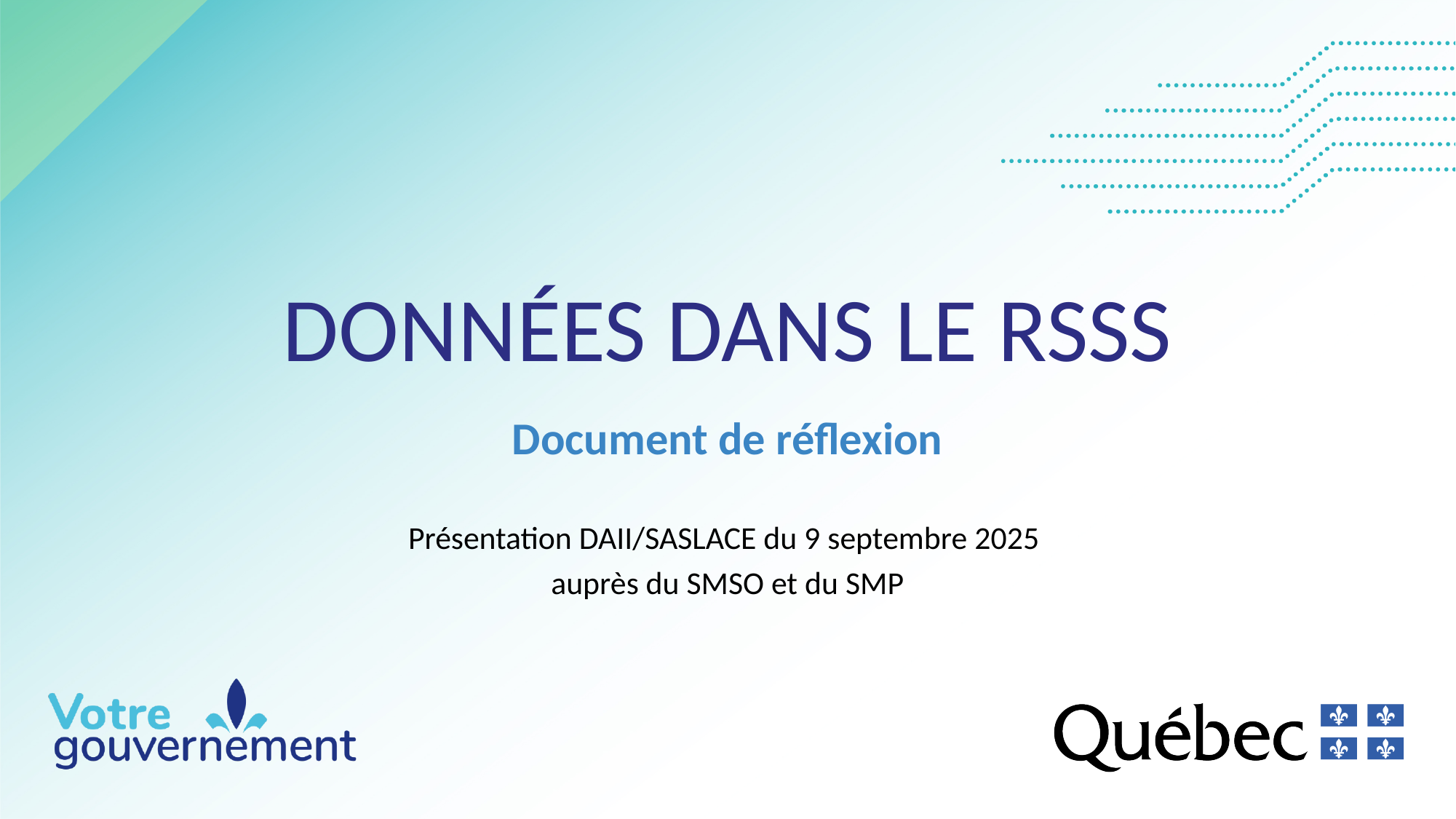

# DONNÉES DANS LE RSSS
Document de réflexion

Présentation DAII/SASLACE du 9 septembre 2025
auprès du SMSO et du SMP